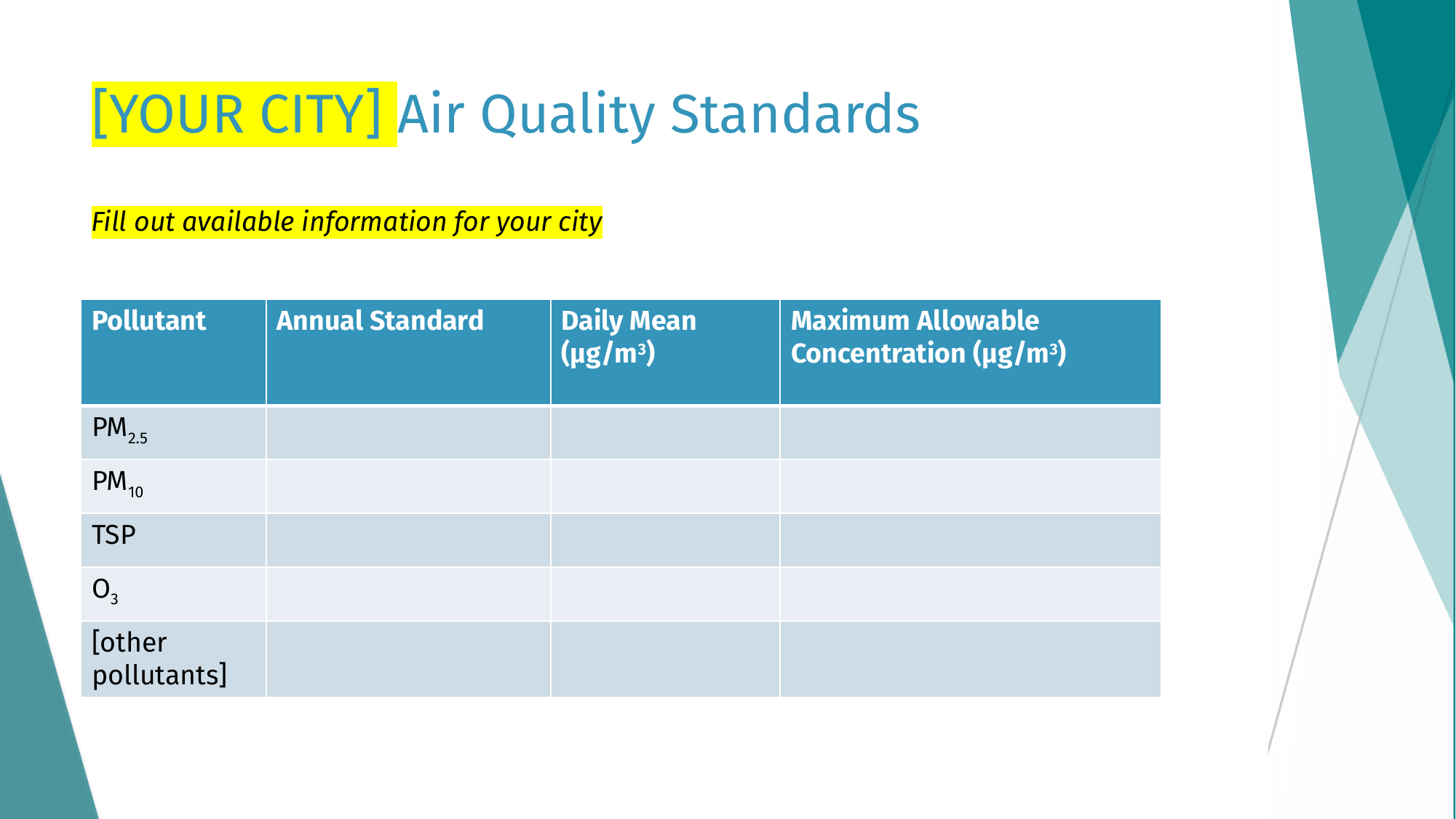

# [YOUR CITY] Air Quality Standards
Fill out available information for your city
| Pollutant | Annual Standard | Daily Mean (µg/m3) | Maximum Allowable Concentration (µg/m3) |
| --- | --- | --- | --- |
| PM2.5 |  |  |  |
| PM10 |  |  |  |
| TSP |  |  |  |
| O3 |  |  |  |
| [other pollutants] |  |  |  |